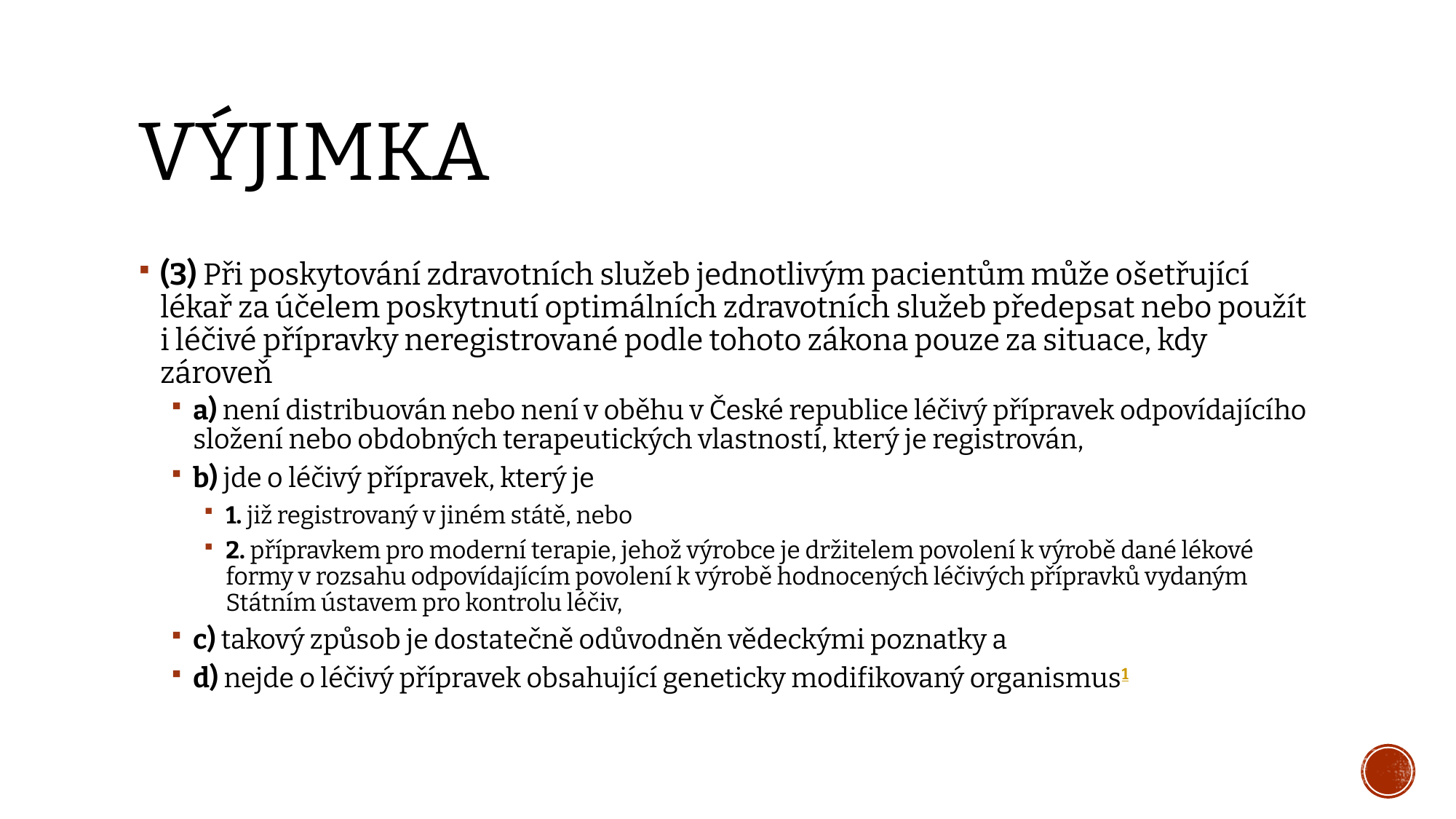

# Výjimka
(3) Při poskytování zdravotních služeb jednotlivým pacientům může ošetřující lékař za účelem poskytnutí optimálních zdravotních služeb předepsat nebo použít i léčivé přípravky neregistrované podle tohoto zákona pouze za situace, kdy zároveň
a) není distribuován nebo není v oběhu v České republice léčivý přípravek odpovídajícího složení nebo obdobných terapeutických vlastností, který je registrován,
b) jde o léčivý přípravek, který je
1. již registrovaný v jiném státě, nebo
2. přípravkem pro moderní terapie, jehož výrobce je držitelem povolení k výrobě dané lékové formy v rozsahu odpovídajícím povolení k výrobě hodnocených léčivých přípravků vydaným Státním ústavem pro kontrolu léčiv,
c) takový způsob je dostatečně odůvodněn vědeckými poznatky a
d) nejde o léčivý přípravek obsahující geneticky modifikovaný organismus1